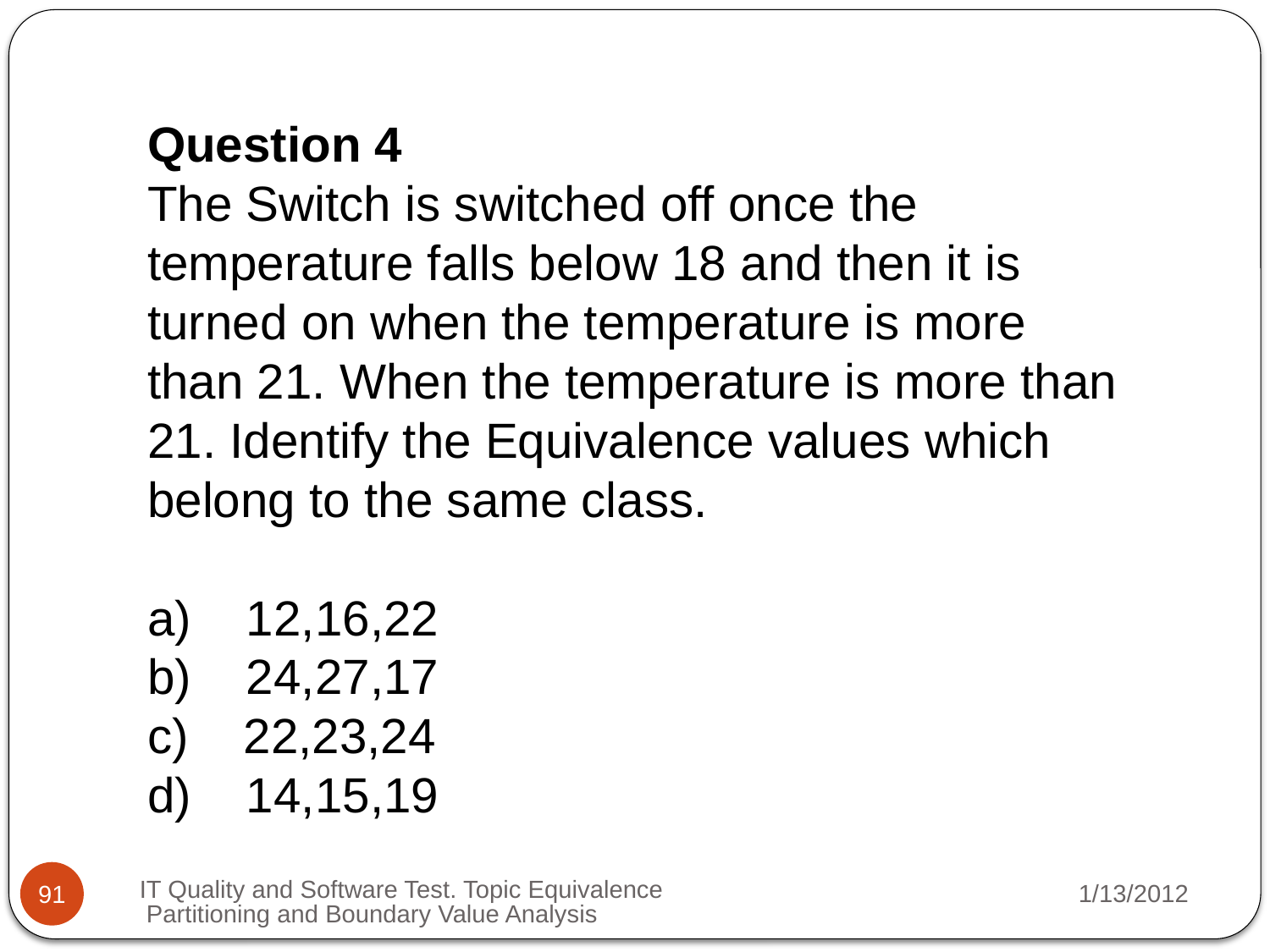

Question 4
The Switch is switched off once the temperature falls below 18 and then it is turned on when the temperature is more than 21. When the temperature is more than 21. Identify the Equivalence values which belong to the same class.

a)    12,16,22
b)    24,27,17
c)    22,23,24
d)    14,15,19
IT Quality and Software Test. Topic Equivalence Partitioning and Boundary Value Analysis
1/13/2012
91